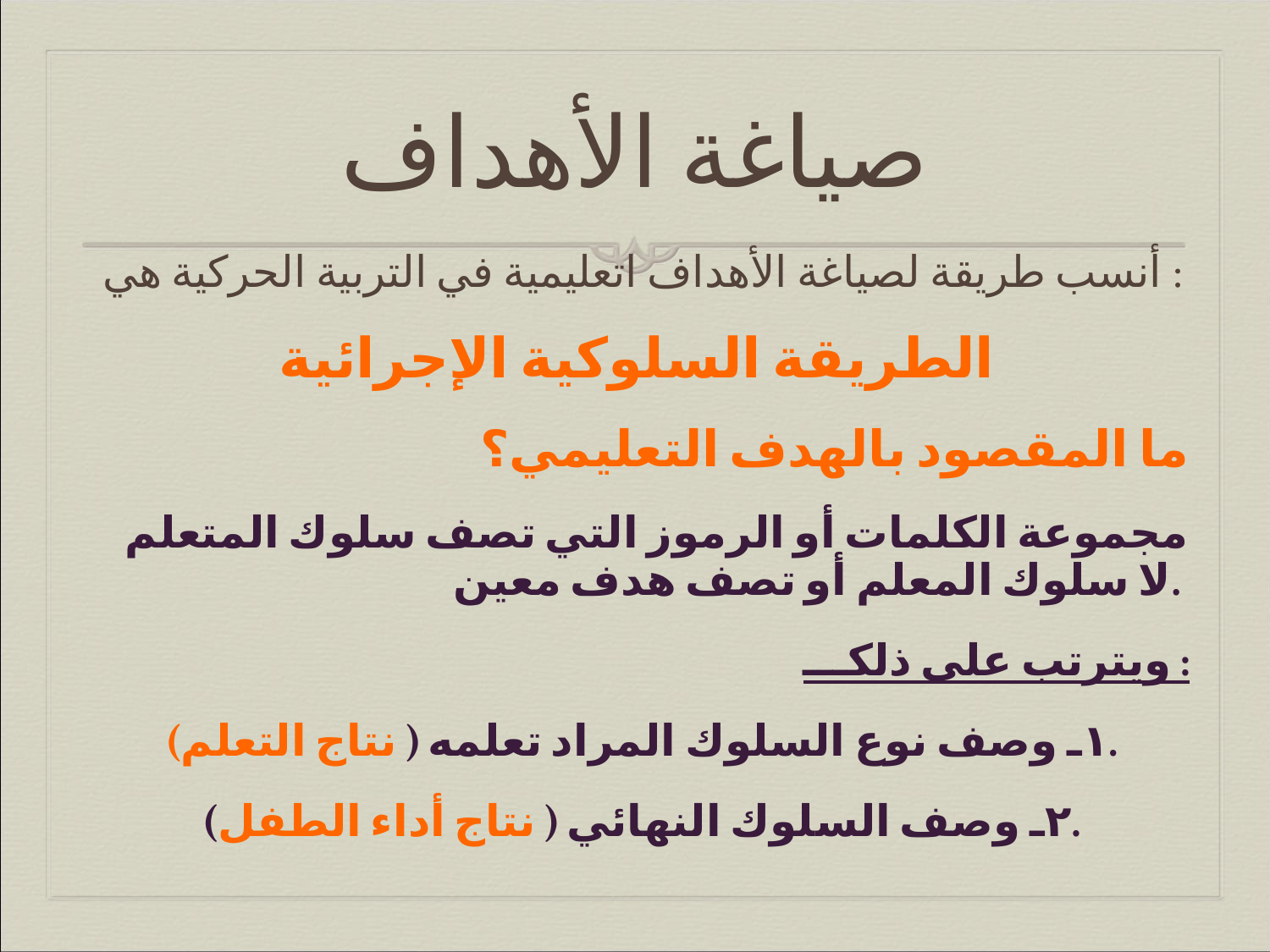

صياغة الأهداف
أنسب طريقة لصياغة الأهداف اتعليمية في التربية الحركية هي :
الطريقة السلوكية الإجرائية
ما المقصود بالهدف التعليمي؟
مجموعة الكلمات أو الرموز التي تصف سلوك المتعلم لا سلوك المعلم أو تصف هدف معين.
ويترتب على ذلكـــ :
١ـ وصف نوع السلوك المراد تعلمه ( نتاج التعلم).
٢ـ وصف السلوك النهائي ( نتاج أداء الطفل).